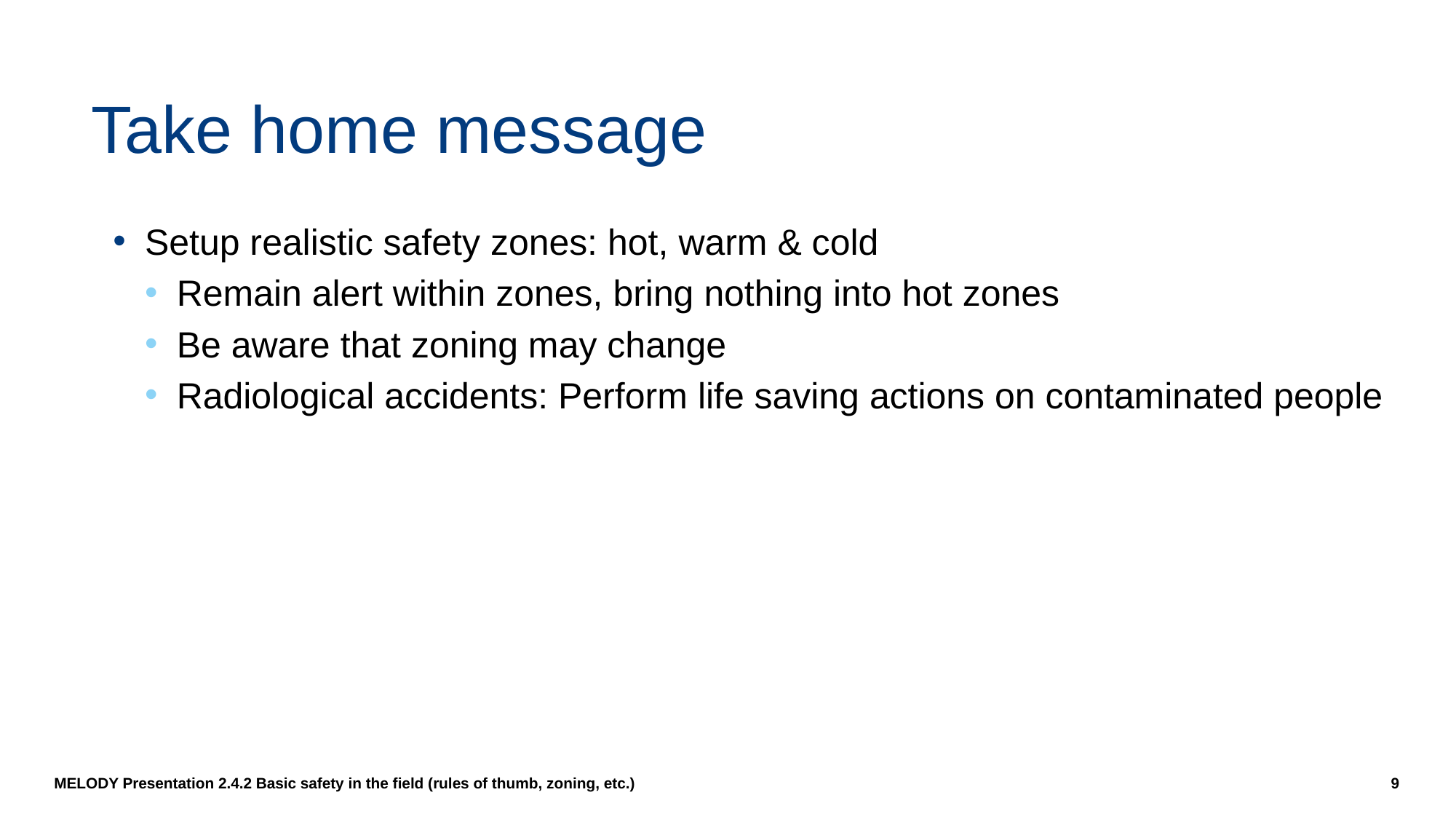

# Take home message
Setup realistic safety zones: hot, warm & cold
Remain alert within zones, bring nothing into hot zones
Be aware that zoning may change
Radiological accidents: Perform life saving actions on contaminated people
MELODY Presentation 2.4.2 Basic safety in the field (rules of thumb, zoning, etc.)
9